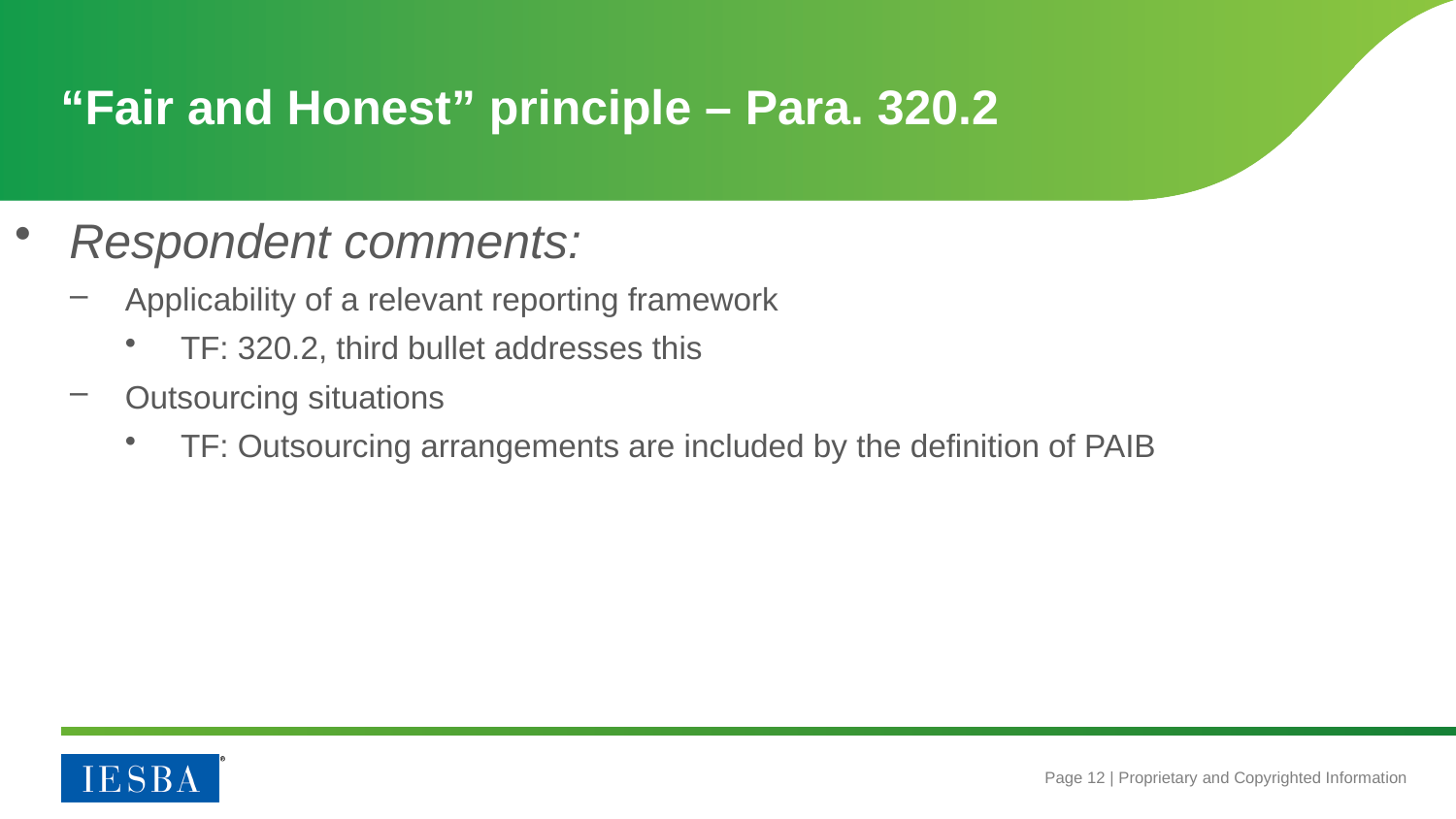

# “Fair and Honest” principle – Para. 320.2
Respondent comments:
Applicability of a relevant reporting framework
TF: 320.2, third bullet addresses this
Outsourcing situations
TF: Outsourcing arrangements are included by the definition of PAIB